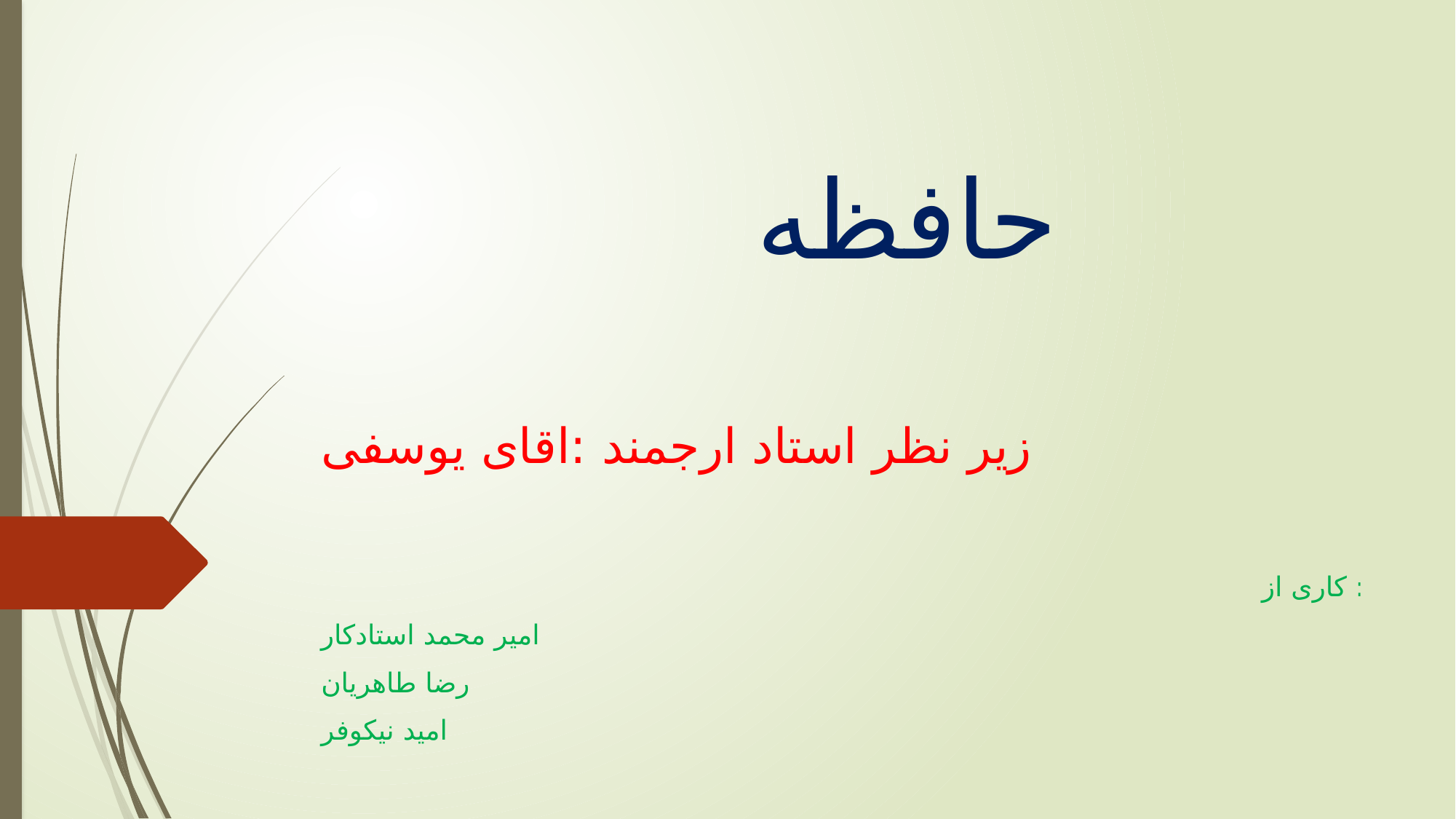

# حافظه
زیر نظر استاد ارجمند :اقای یوسفی

                                                                                                                                           کاری از :
امیر محمد استادکار
رضا طاهریان
امید نیکوفر